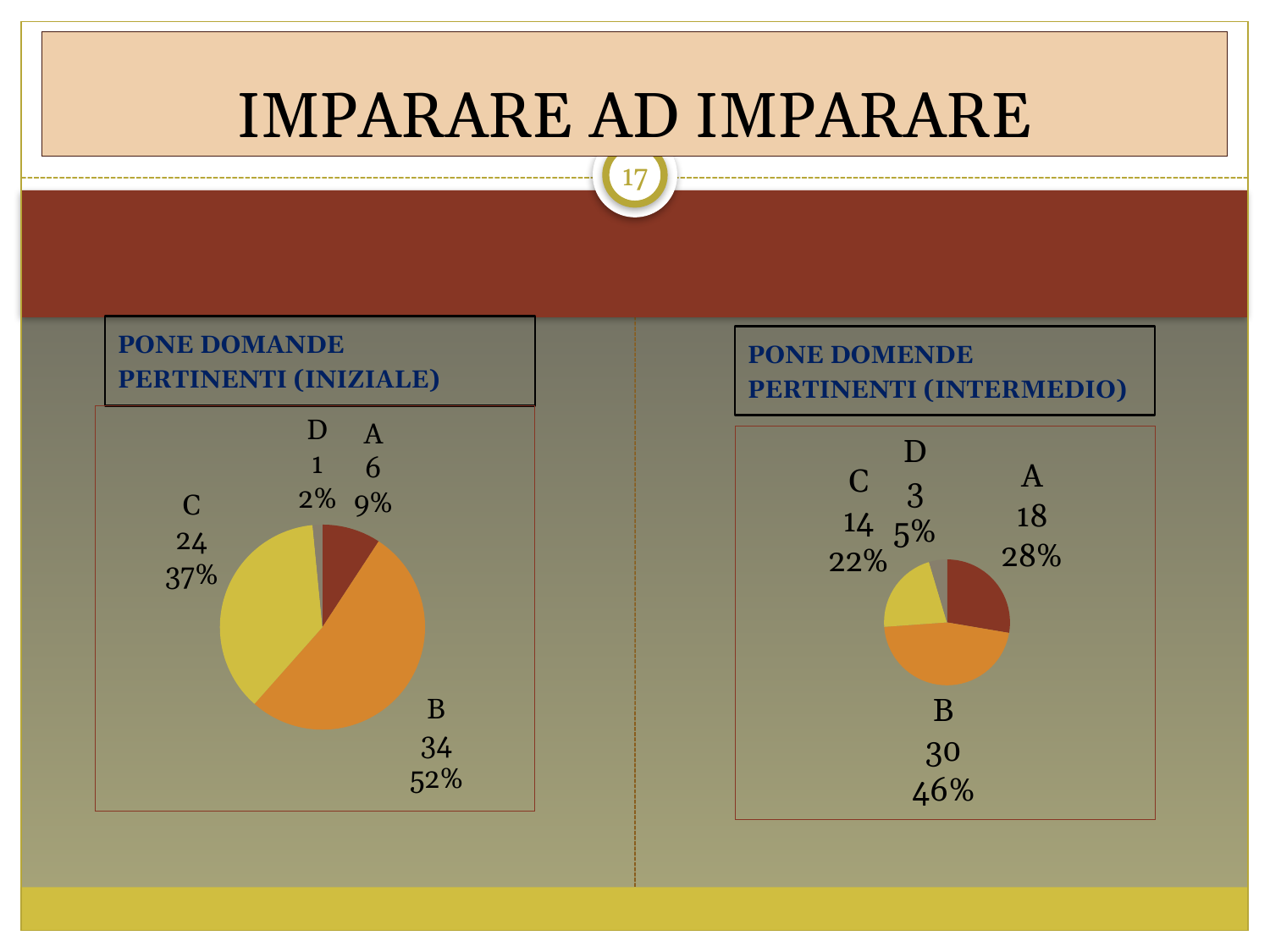

# IMPARARE AD IMPARARE
17
PONE DOMANDE
PERTINENTI (INIZIALE)
PONE DOMENDE
PERTINENTI (INTERMEDIO)

### Chart

| Category | Vendite |
|---|---|
| A | 6.0 |
| B | 34.0 |
| C | 24.0 |
| D | 1.0 |

### Chart

| Category | Vendite |
|---|---|
| A | 18.0 |
| B | 30.0 |
| C | 14.0 |
| D | 3.0 |